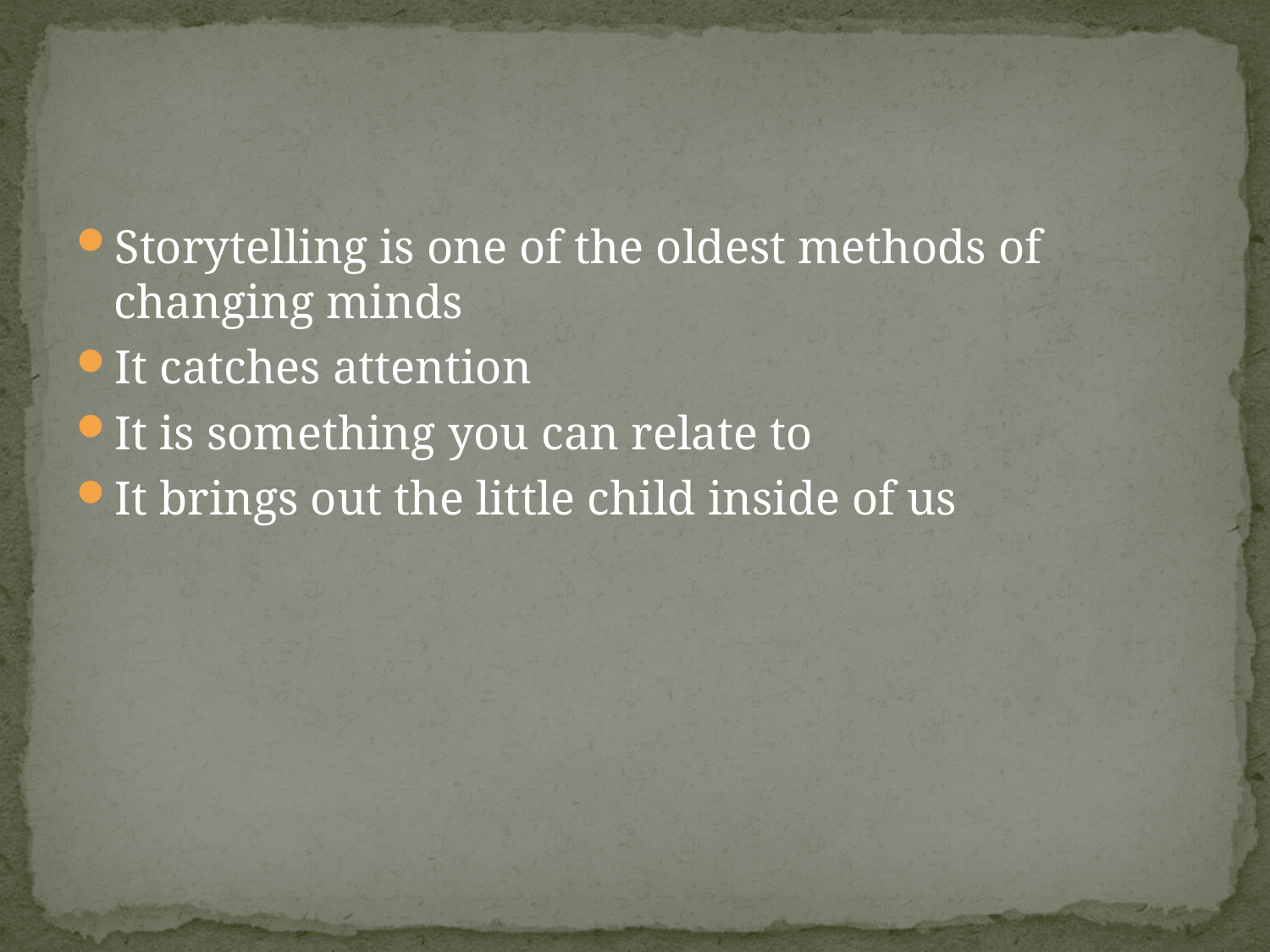

#
Storytelling is one of the oldest methods of changing minds
It catches attention
It is something you can relate to
It brings out the little child inside of us